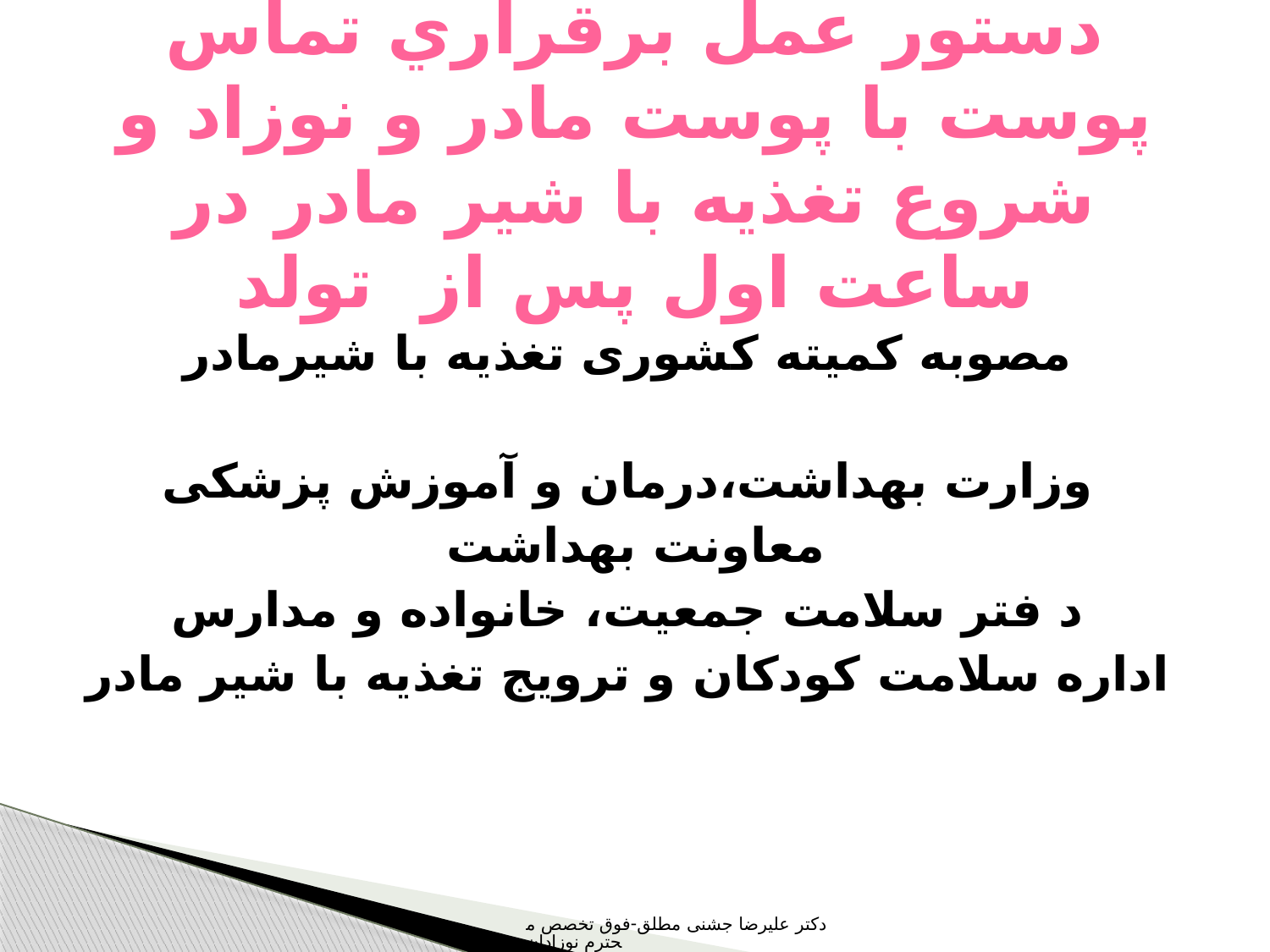

# دستور عمل برقراري تماس پوست با پوست مادر و نوزاد و شروع تغذيه با شير مادر در ساعت اول پس از  تولد
مصوبه کمیته کشوری تغذیه با شیرمادر

وزارت بهداشت،درمان و آموزش پزشکی
معاونت بهداشت
د فتر سلامت جمعيت، خانواده و مدارس
اداره سلامت كودكان و ترويج تغذيه با شير مادر

دکتر علیرضا جشنی مطلق-فوق تخصص محترم نوزادان